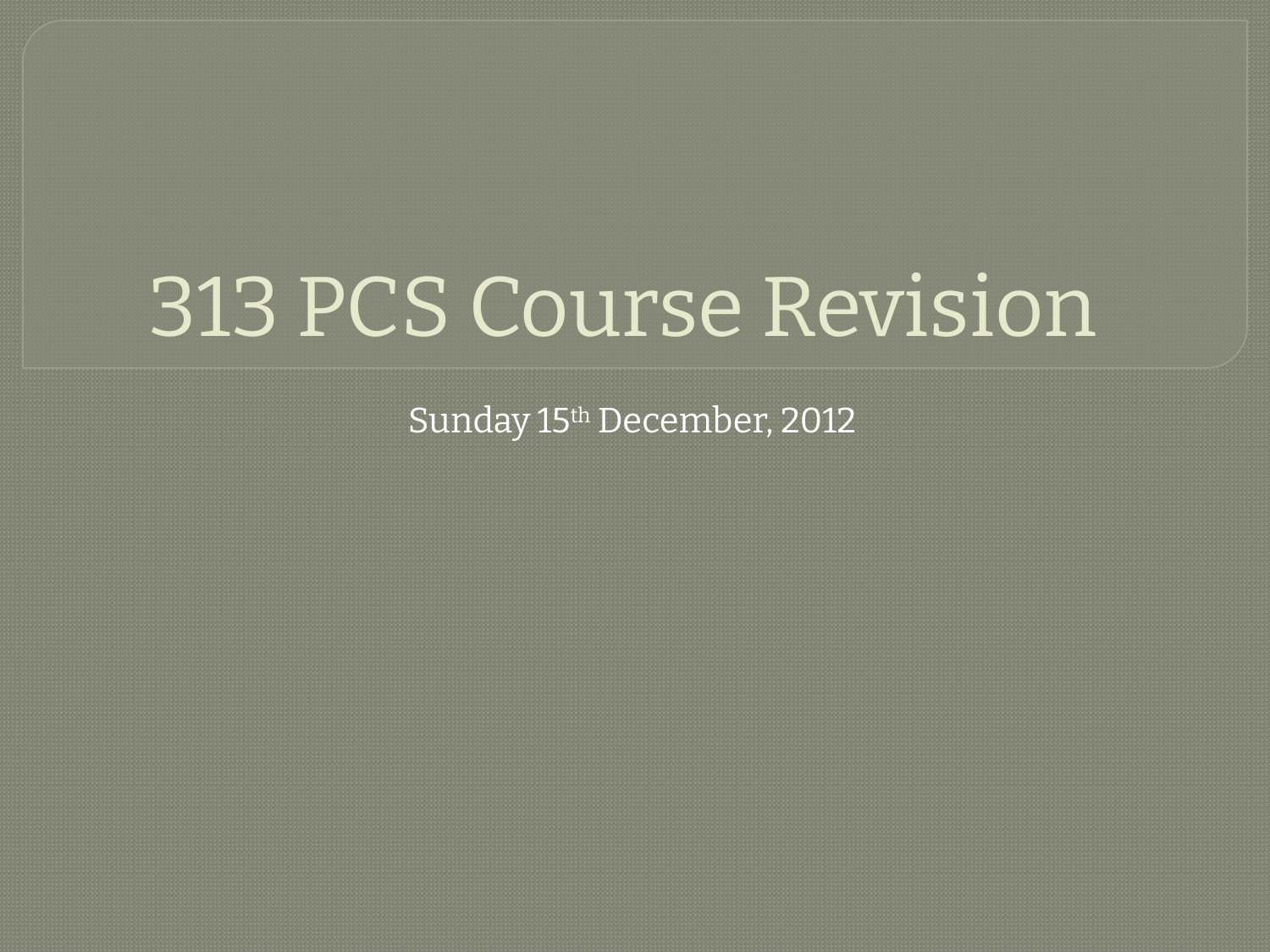

# 313 PCS Course Revision
Sunday 15th December, 2012